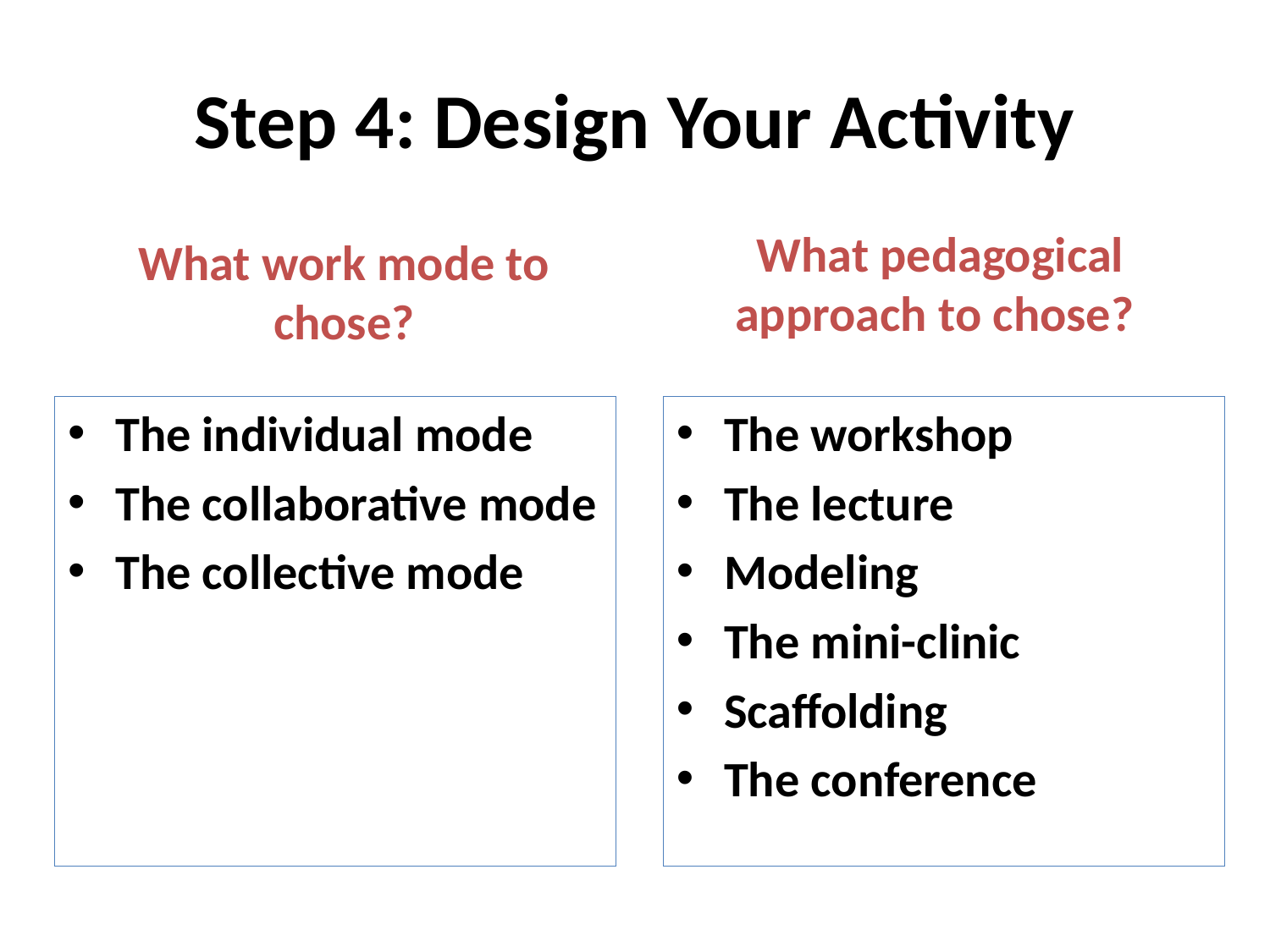

# Step 4: Design Your Activity
What pedagogical approach to chose?
What work mode to chose?
The individual mode
The collaborative mode
The collective mode
The workshop
The lecture
Modeling
The mini-clinic
Scaffolding
The conference